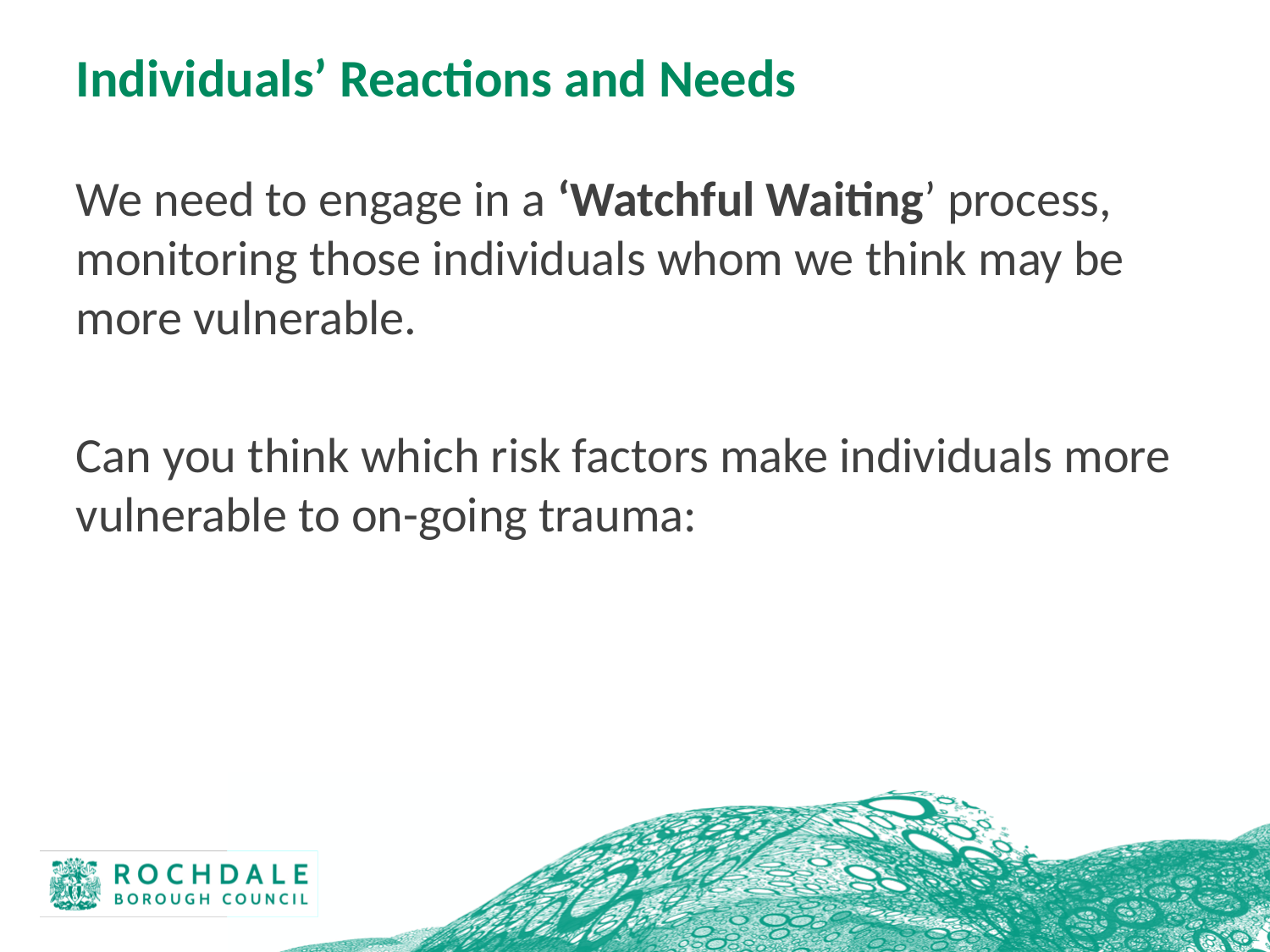

# Individuals’ Reactions and Needs
We need to engage in a ‘Watchful Waiting’ process, monitoring those individuals whom we think may be more vulnerable.

Can you think which risk factors make individuals more vulnerable to on-going trauma: